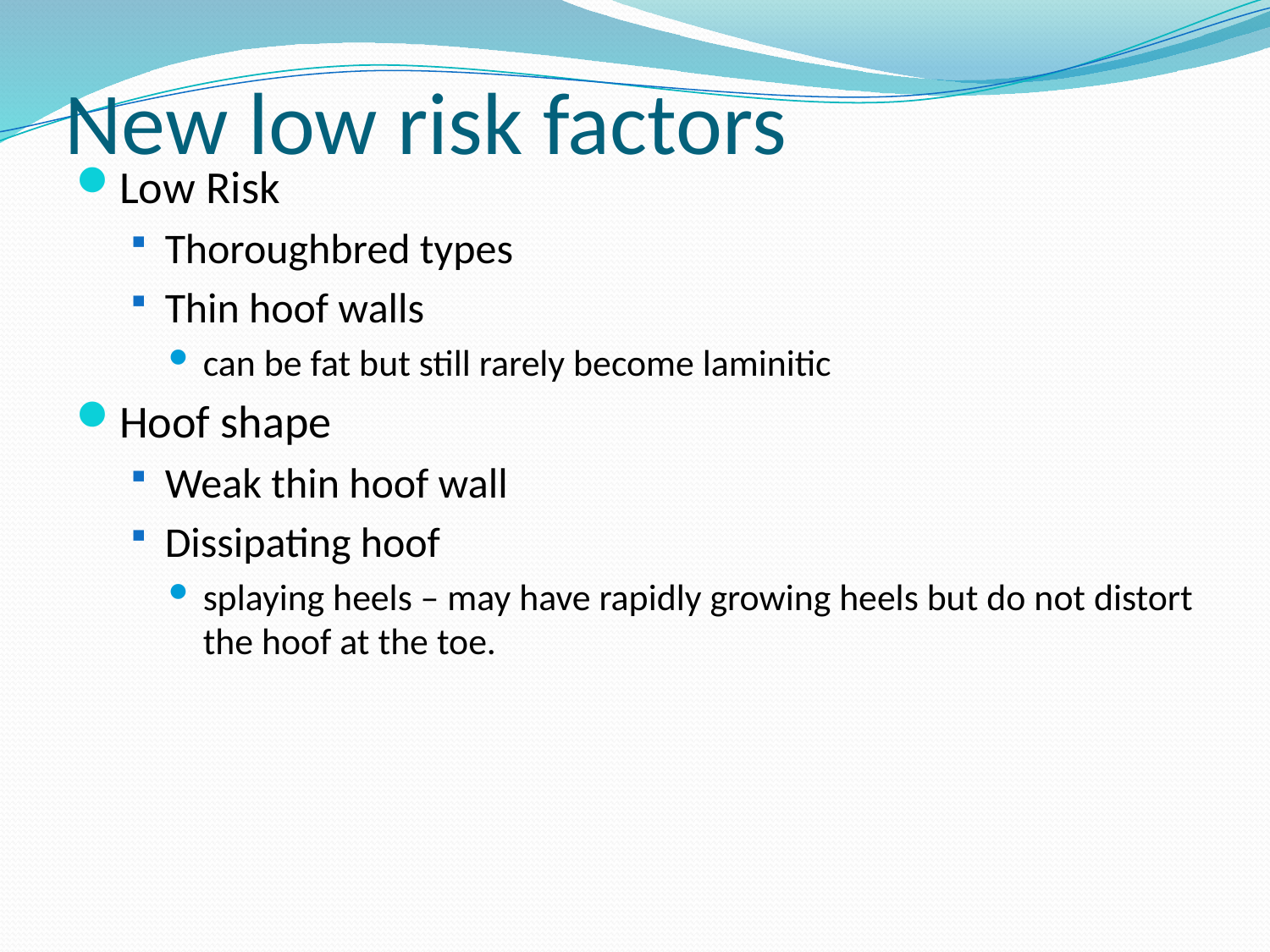

# New low risk factors
Low Risk
Thoroughbred types
Thin hoof walls
can be fat but still rarely become laminitic
Hoof shape
Weak thin hoof wall
Dissipating hoof
splaying heels – may have rapidly growing heels but do not distort the hoof at the toe.